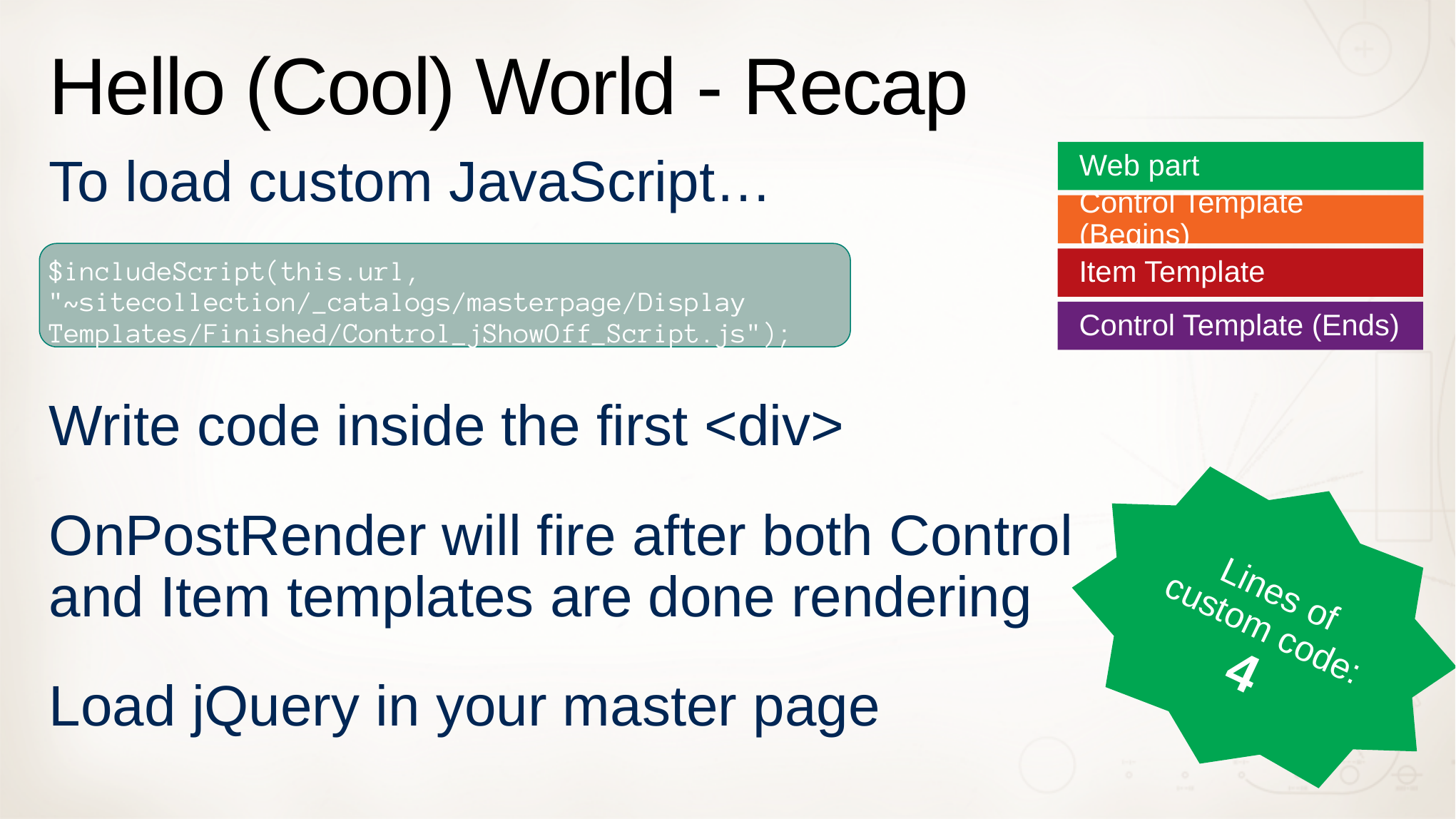

# Hello (Cool) World - Recap
To load custom JavaScript…

$includeScript(this.url, "~sitecollection/_catalogs/masterpage/Display Templates/Finished/Control_jShowOff_Script.js");

Write code inside the first <div>

OnPostRender will fire after both Control and Item templates are done rendering

Load jQuery in your master page
Web part
Control Template (Begins)

Item Template
Control Template (Ends)
Lines of custom code:
4